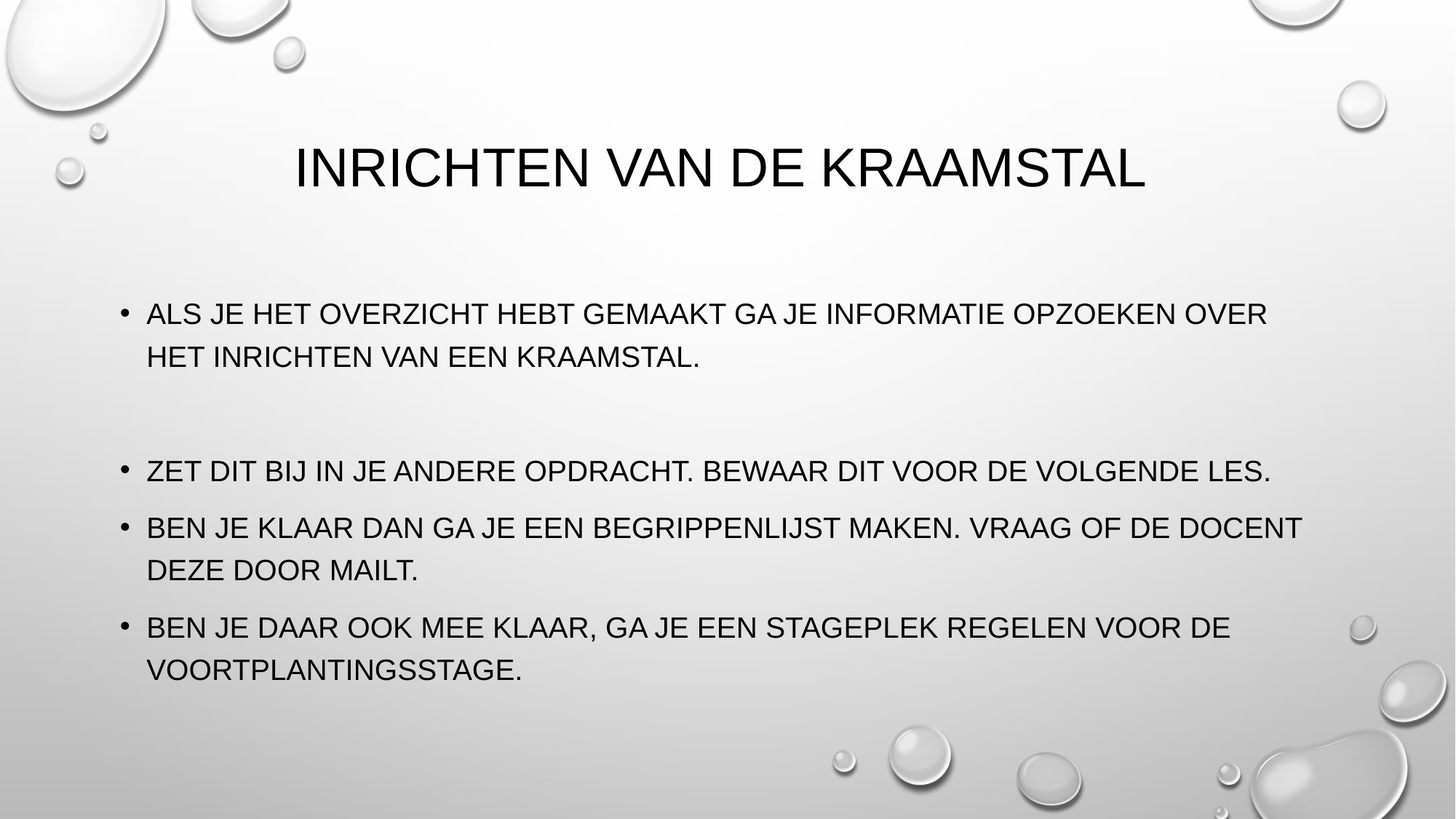

# Inrichten van de kraamstal
Als je het overzicht hebt gemaakt ga je informatie opzoeken over het inrichten van een kraamstal.

Zet dit bij in je andere opdracht. Bewaar dit voor de volgende les.
Ben je klaar dan ga je een begrippenlijst maken. Vraag of de docent deze door mailt.
Ben je daar ook mee klaar, ga je een stageplek regelen voor de voortplantingsstage.